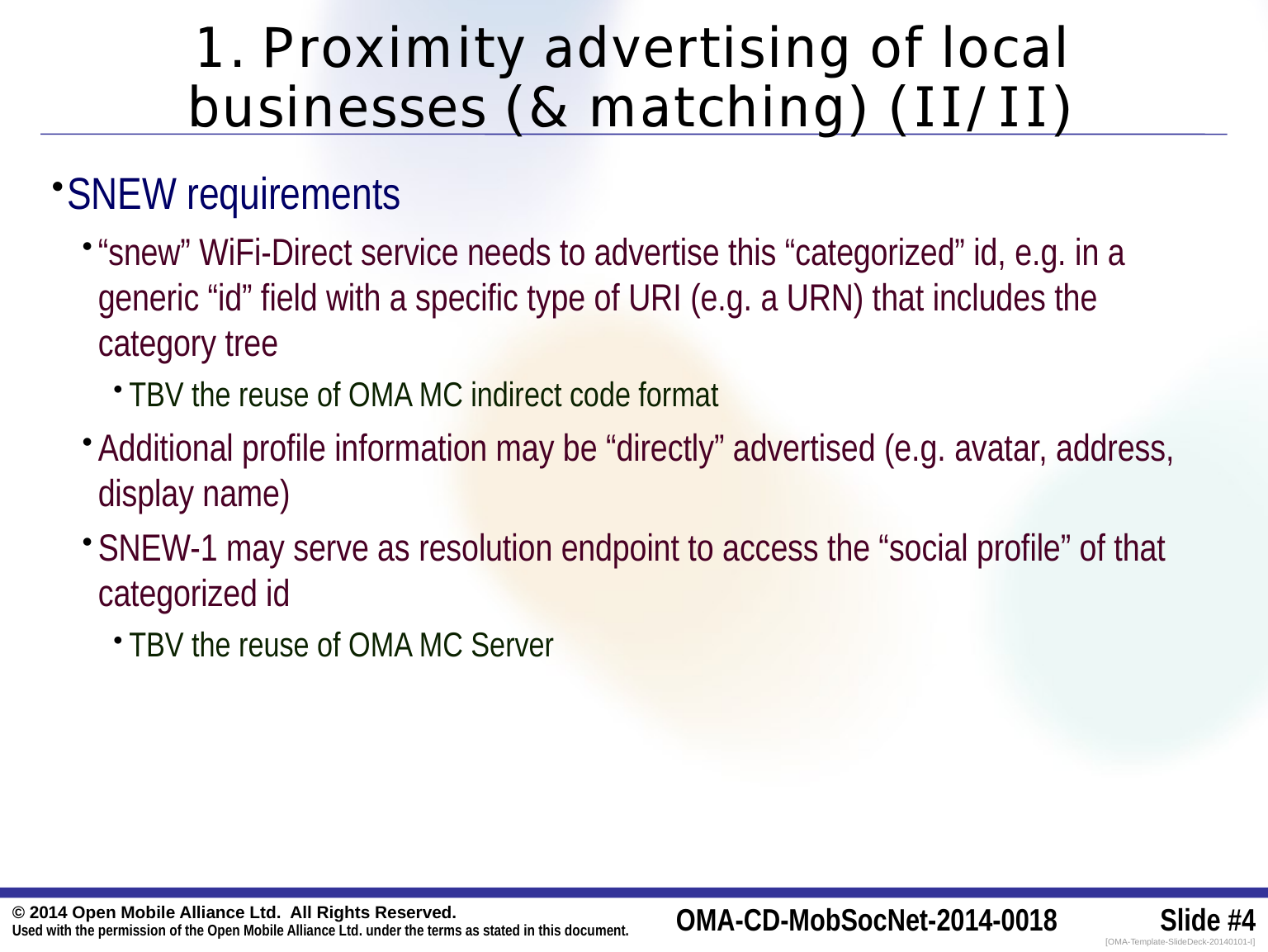

# 1. Proximity advertising of local businesses (& matching) (II/II)
SNEW requirements
“snew” WiFi-Direct service needs to advertise this “categorized” id, e.g. in a generic “id” field with a specific type of URI (e.g. a URN) that includes the category tree
TBV the reuse of OMA MC indirect code format
Additional profile information may be “directly” advertised (e.g. avatar, address, display name)
SNEW-1 may serve as resolution endpoint to access the “social profile” of that categorized id
TBV the reuse of OMA MC Server